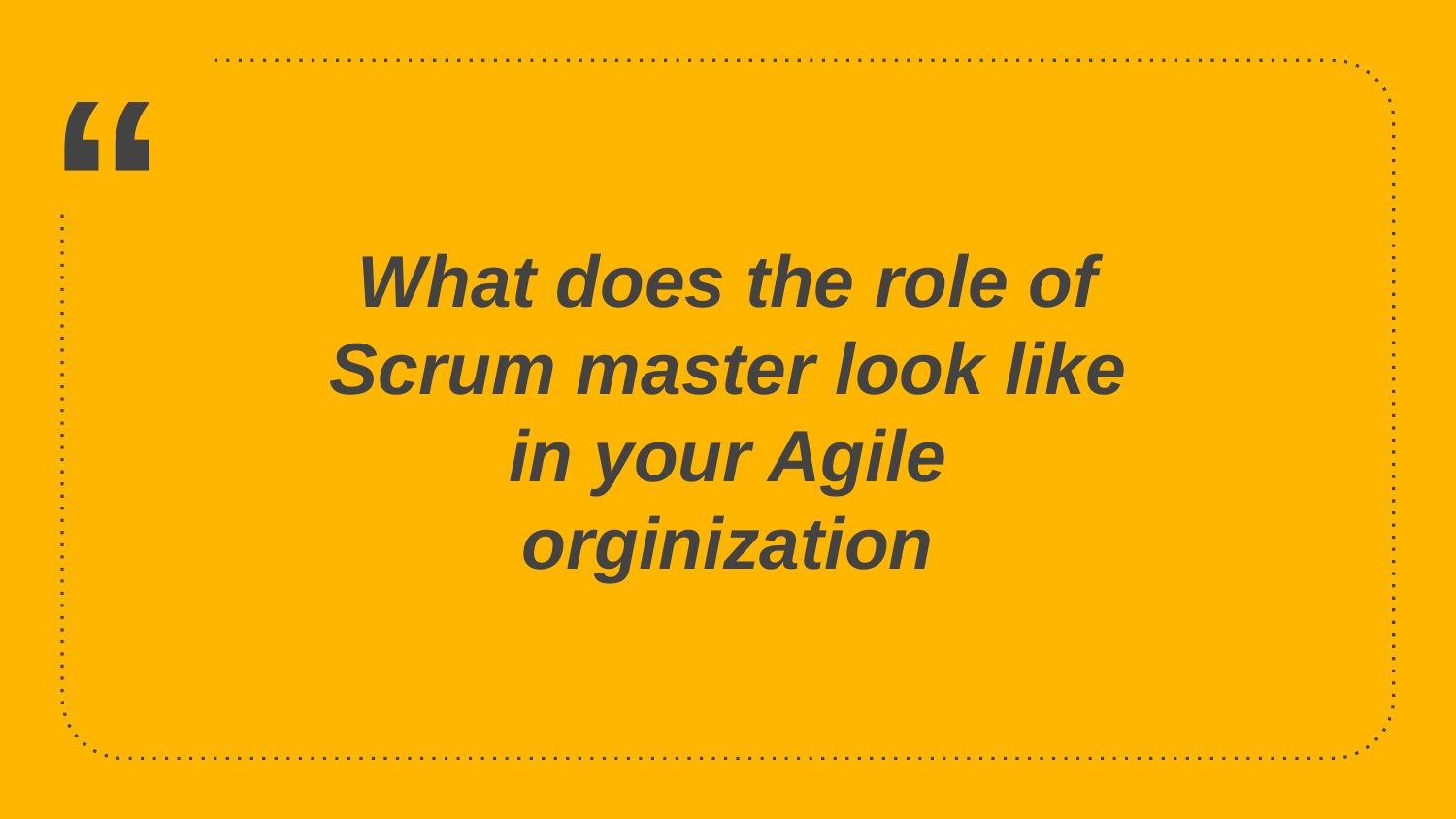

What does the role of Scrum master look like in your Agile orginization
5